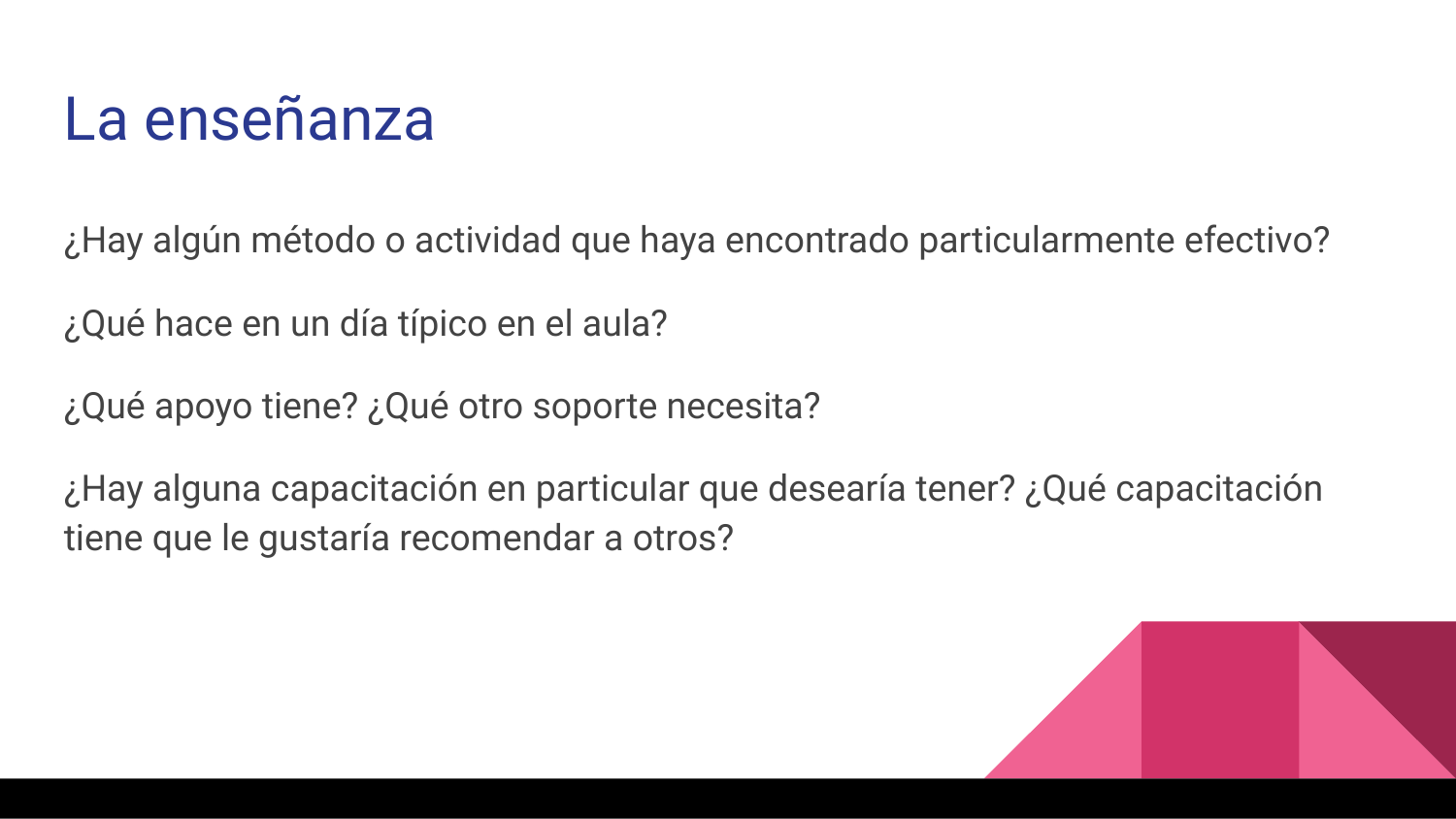

La enseñanza
¿Hay algún método o actividad que haya encontrado particularmente efectivo?
¿Qué hace en un día típico en el aula?
¿Qué apoyo tiene? ¿Qué otro soporte necesita?
¿Hay alguna capacitación en particular que desearía tener? ¿Qué capacitación tiene que le gustaría recomendar a otros?